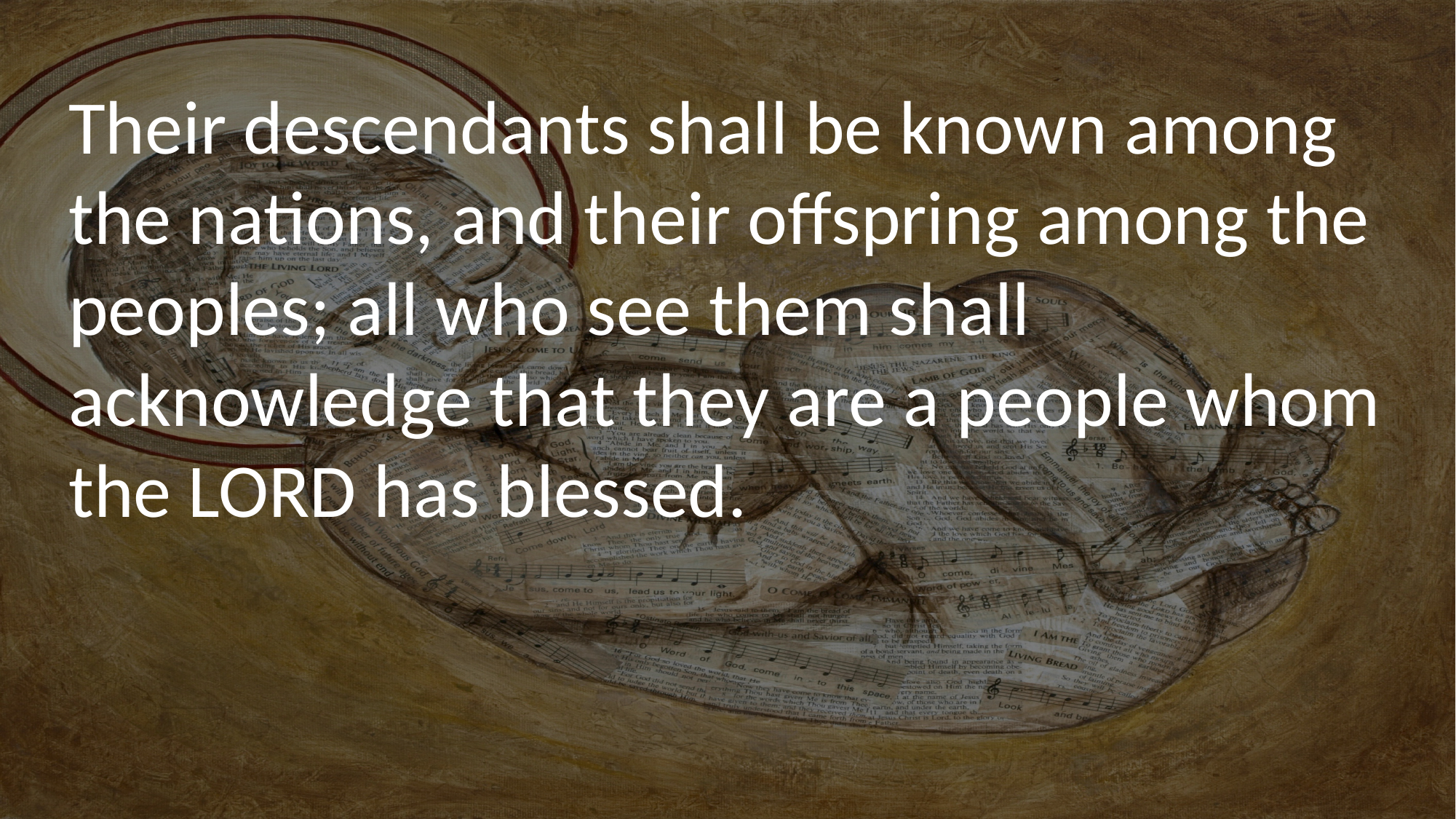

Their descendants shall be known among the nations, and their offspring among the peoples; all who see them shall acknowledge that they are a people whom the LORD has blessed.